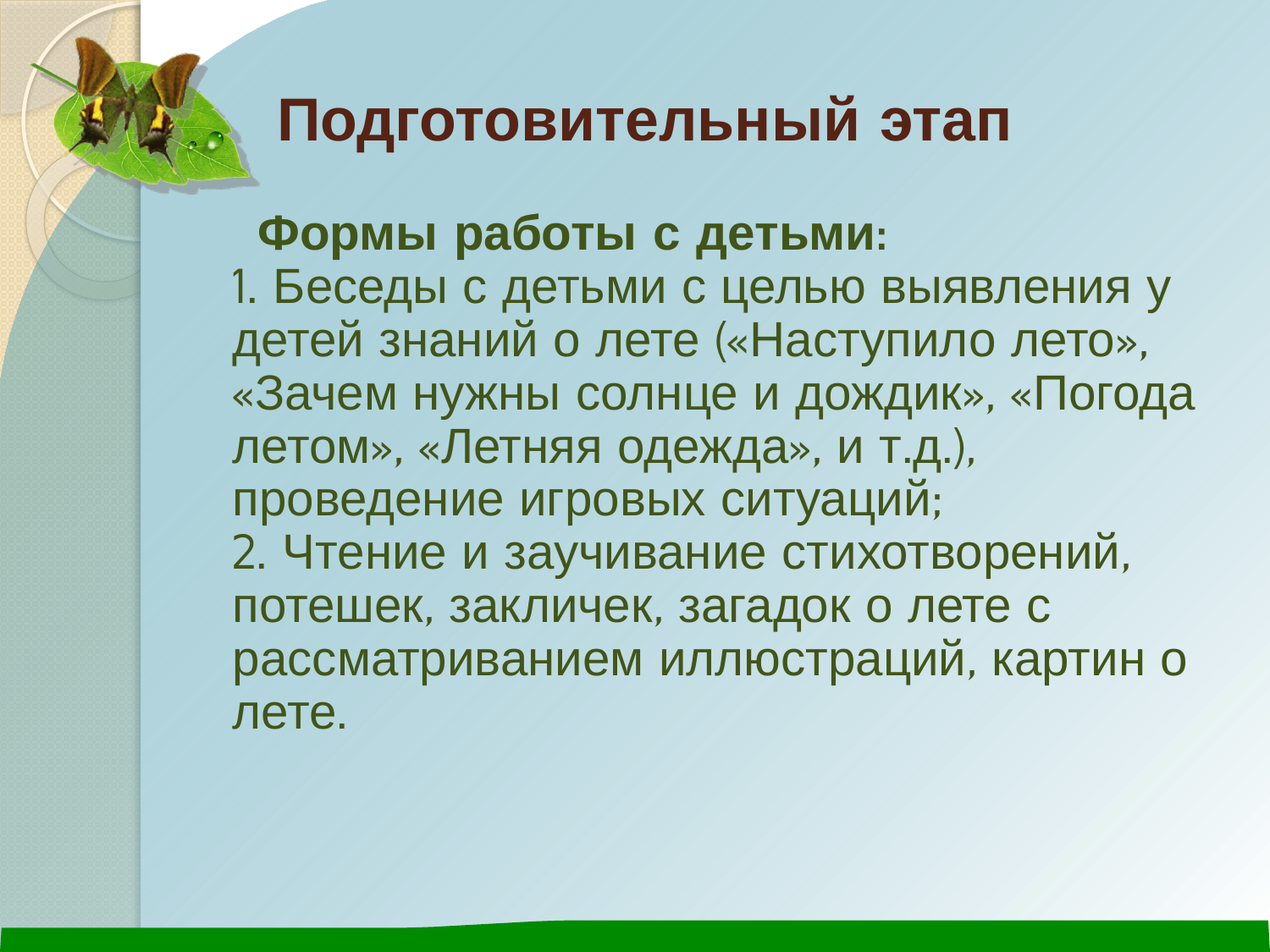

# Подготовительный этап
    Формы работы с детьми:
1. Беседы с детьми с целью выявления у детей знаний о лете («Наступило лето», «Зачем нужны солнце и дождик», «Погода летом», «Летняя одежда», и т.д.), проведение игровых ситуаций;
2. Чтение и заучивание стихотворений, потешек, закличек, загадок о лете с рассматриванием иллюстраций, картин о лете.